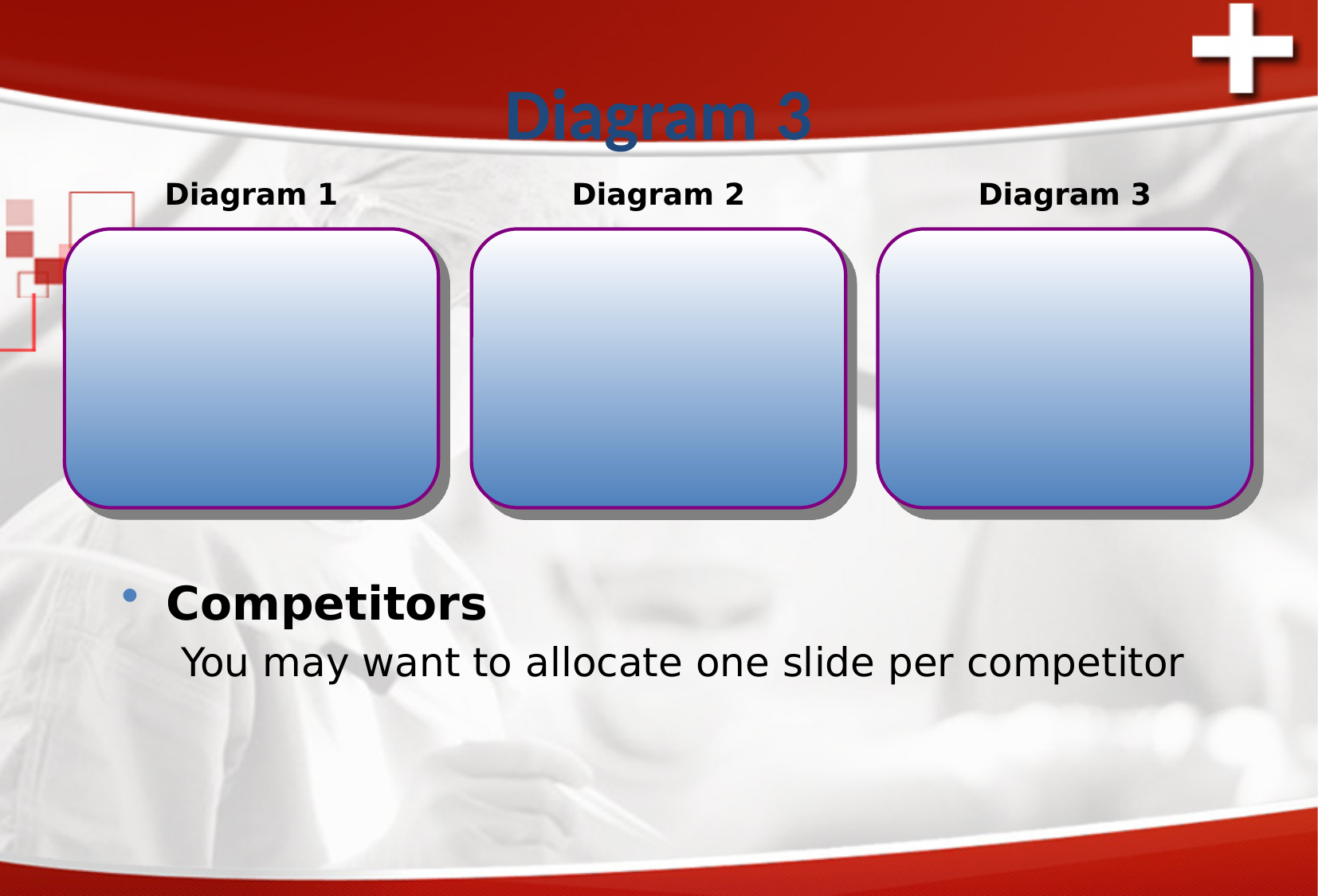

# Diagram 3
Diagram 1
Diagram 2
Diagram 3

Competitors
You may want to allocate one slide per competitor